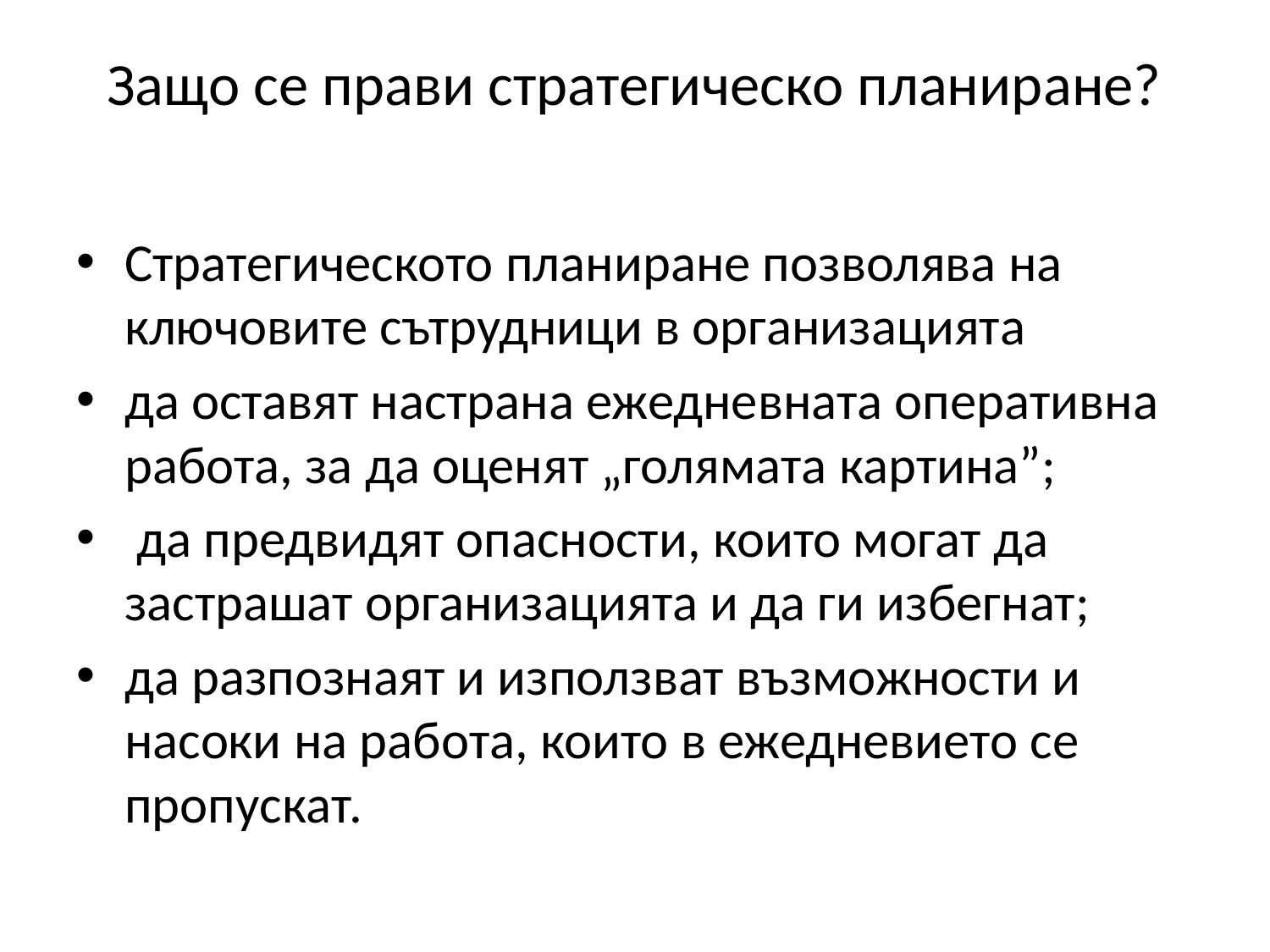

# Защо се прави стратегическо планиране?
Стратегическото планиране позволява на ключовите сътрудници в организацията
да оставят настрана ежедневната оперативна работа, за да оценят „голямата картина”;
 да предвидят опасности, които могат да застрашат организацията и да ги избегнат;
да разпознаят и използват възможности и насоки на работа, които в ежедневието се пропускат.